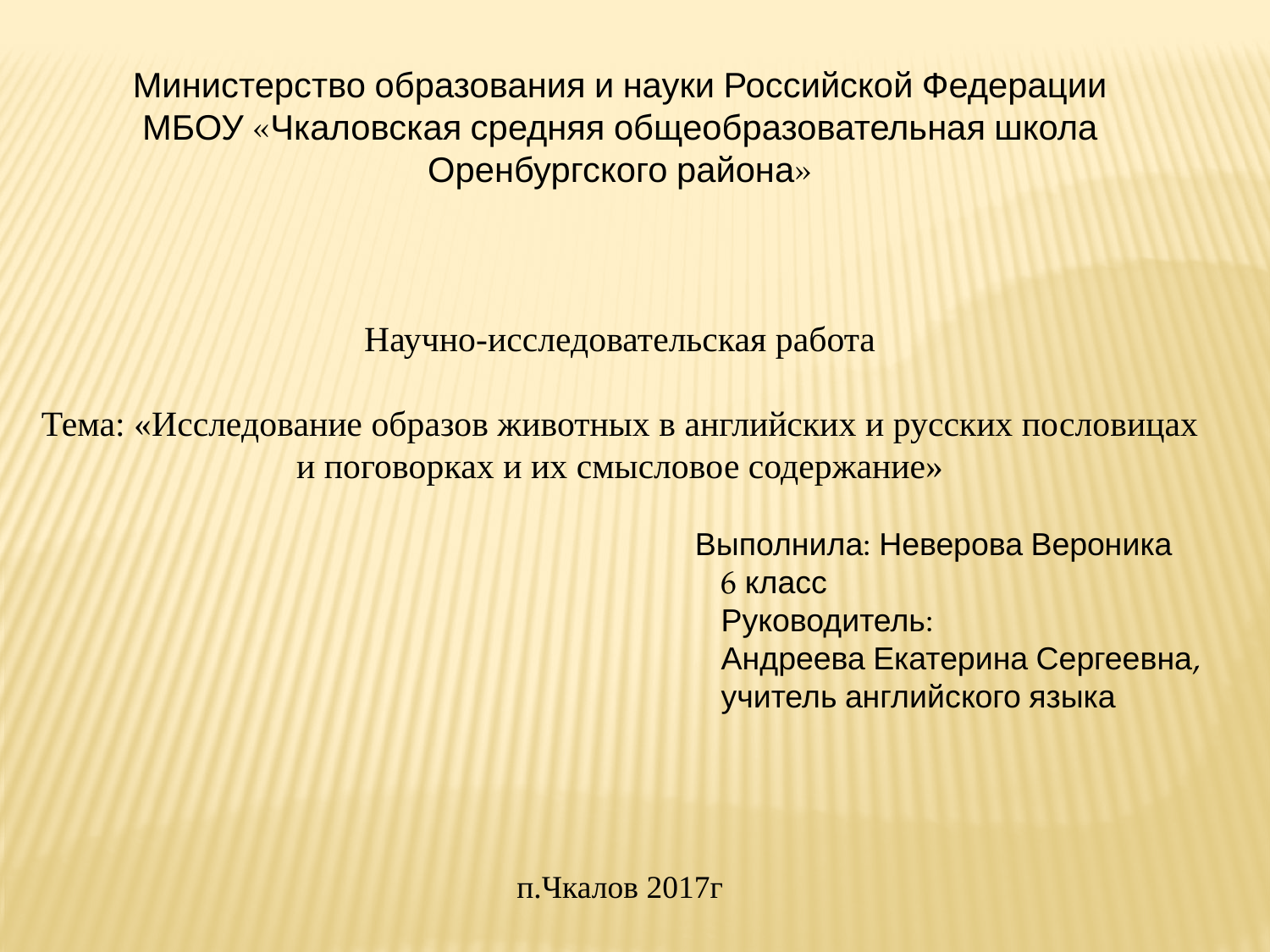

Министерство образования и науки Российской Федерации
МБОУ «Чкаловская средняя общеобразовательная школа Оренбургского района»

Научно-исследовательская работа
Тема: «Исследование образов животных в английских и русских пословицах и поговорках и их смысловое содержание»
                                                                              Выполнила: Неверова Вероника
                                                                                     6 класс
                                                                                     Руководитель:
                                                                                     Андреева Екатерина Сергеевна,
                                                                                     учитель английского языка

п.Чкалов 2017г